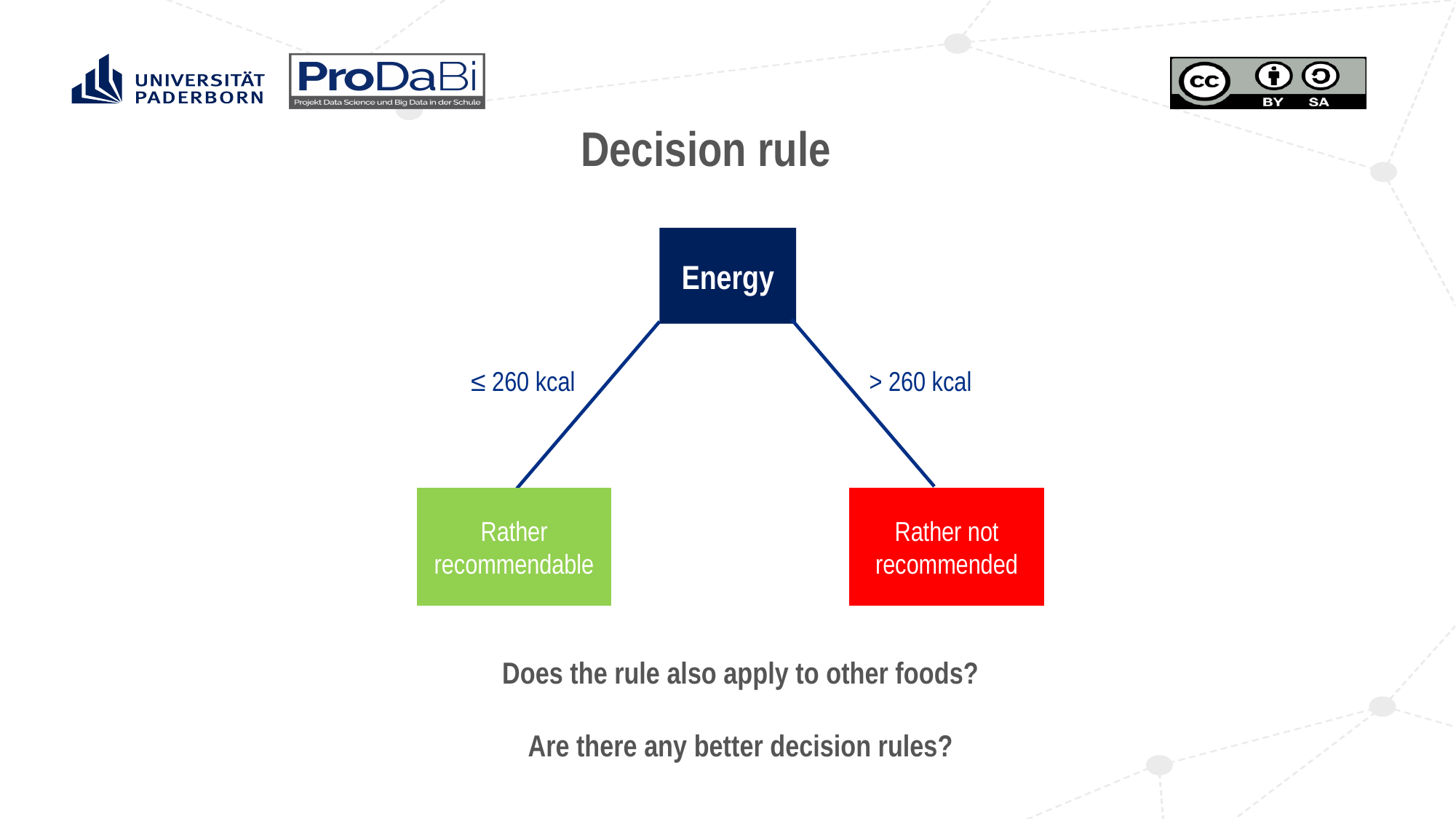

Decision rule

Energy
≤ 260 kcal
> 260 kcal
Rather recommendable
Rather not recommended
Does the rule also apply to other foods?

Are there any better decision rules?